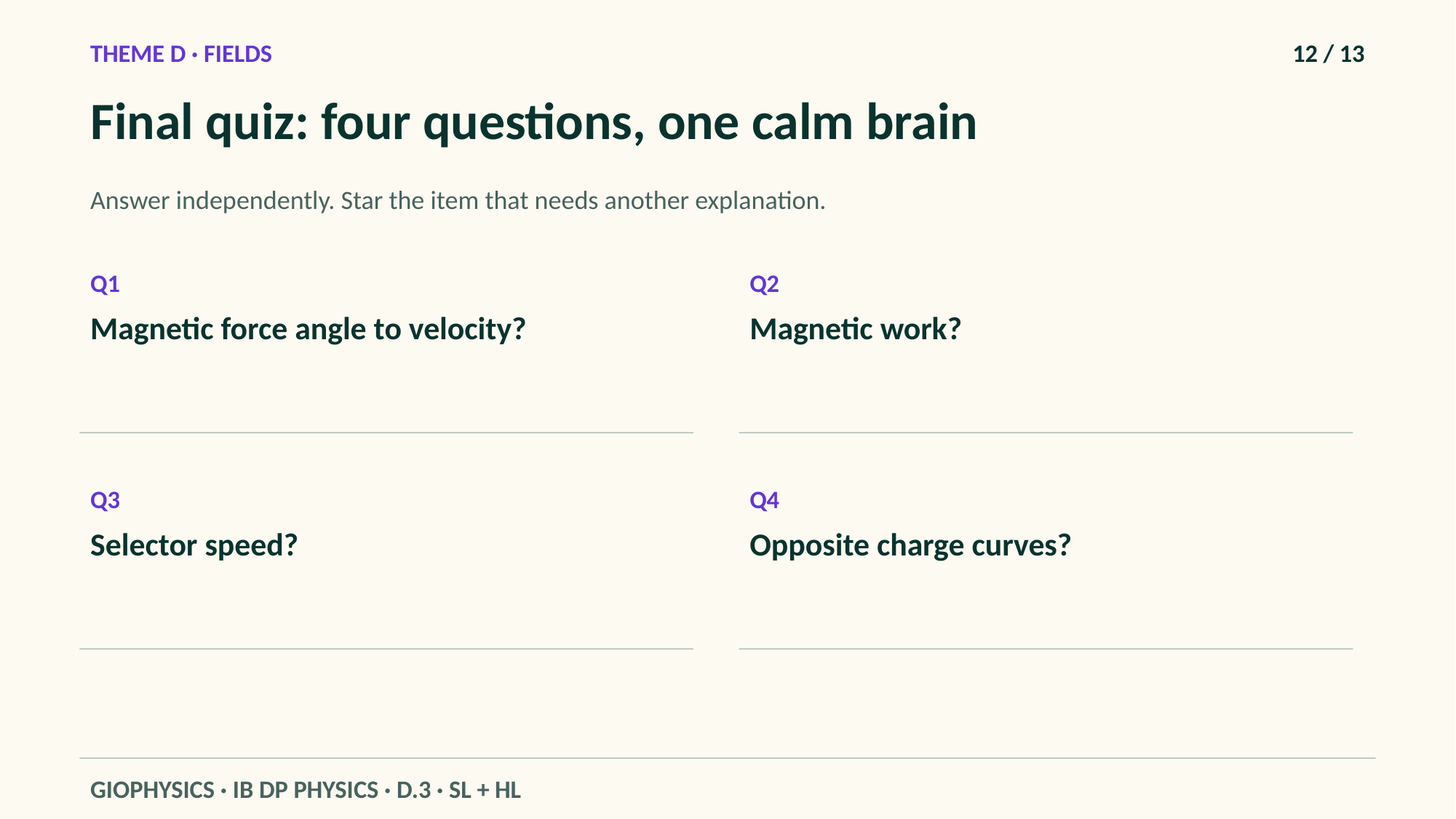

THEME D · FIELDS
12 / 13
Final quiz: four questions, one calm brain
Answer independently. Star the item that needs another explanation.
Q1
Q2
Magnetic force angle to velocity?
Magnetic work?

Q3
Q4
Selector speed?
Opposite charge curves?

GIOPHYSICS · IB DP PHYSICS · D.3 · SL + HL